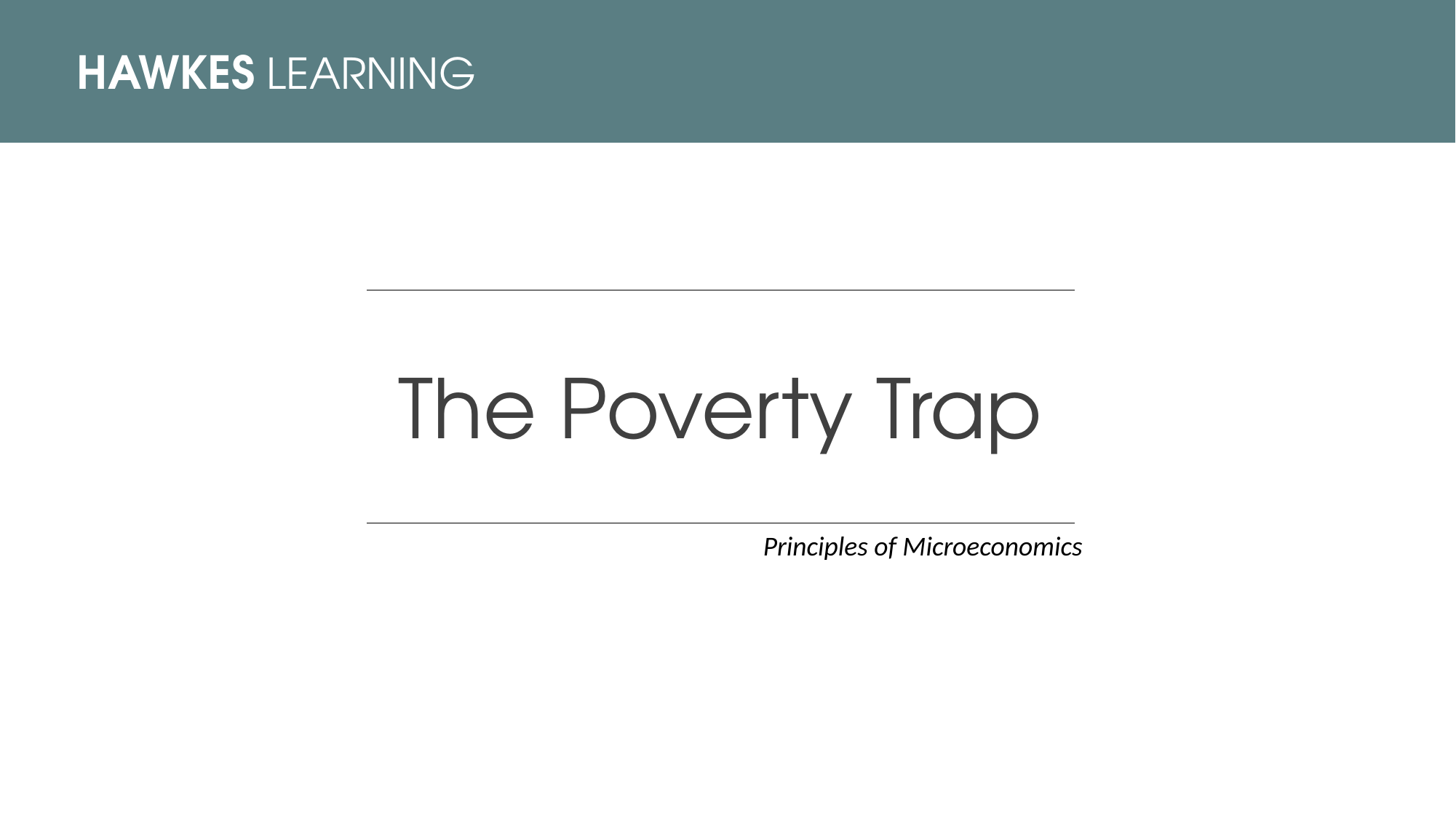

HAWKES LEARNING
The Poverty Trap
Principles of Microeconomics